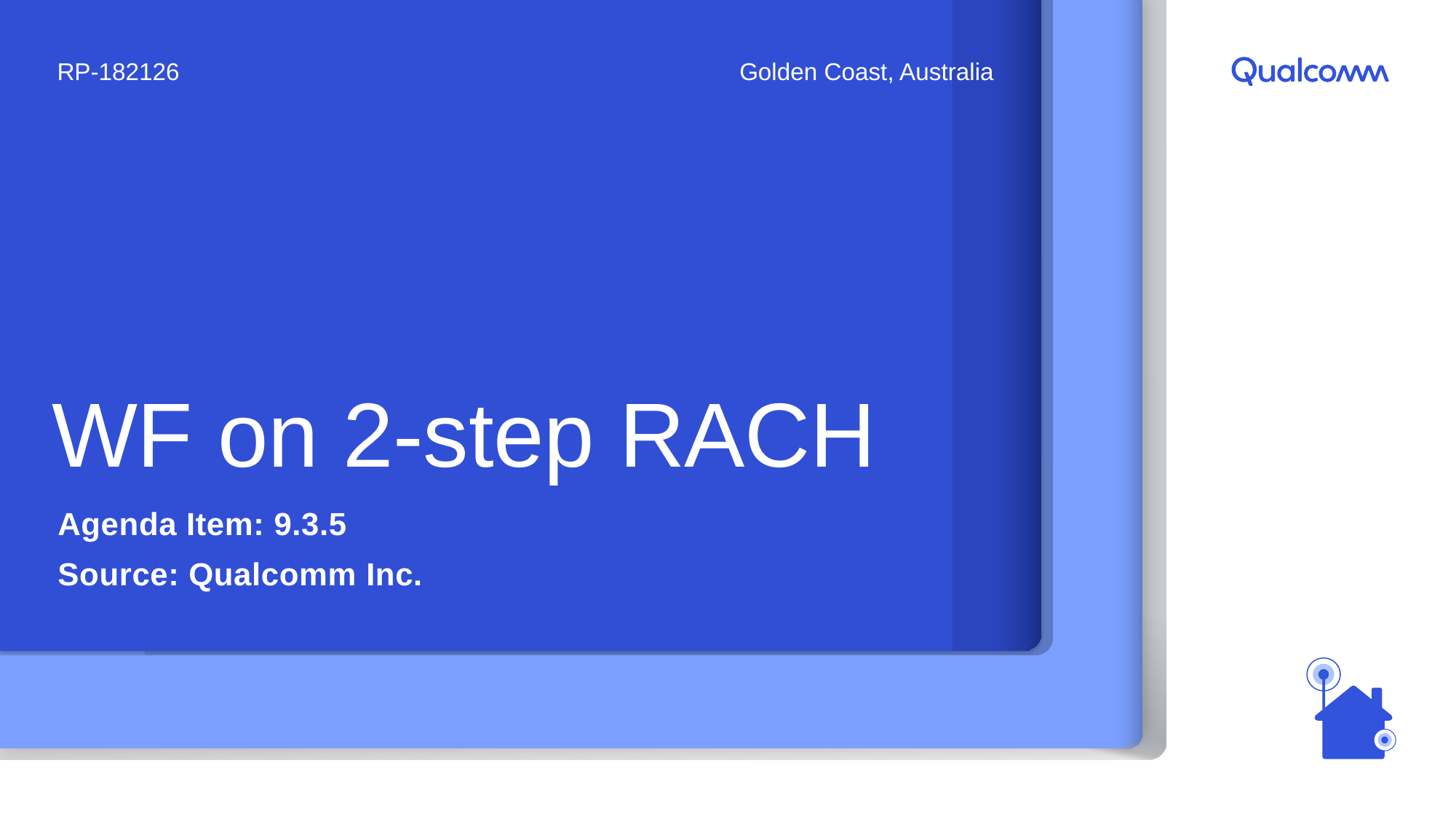

Golden Coast, Australia
RP-182126
# WF on 2-step RACH
Agenda Item: 9.3.5
Source: Qualcomm Inc.